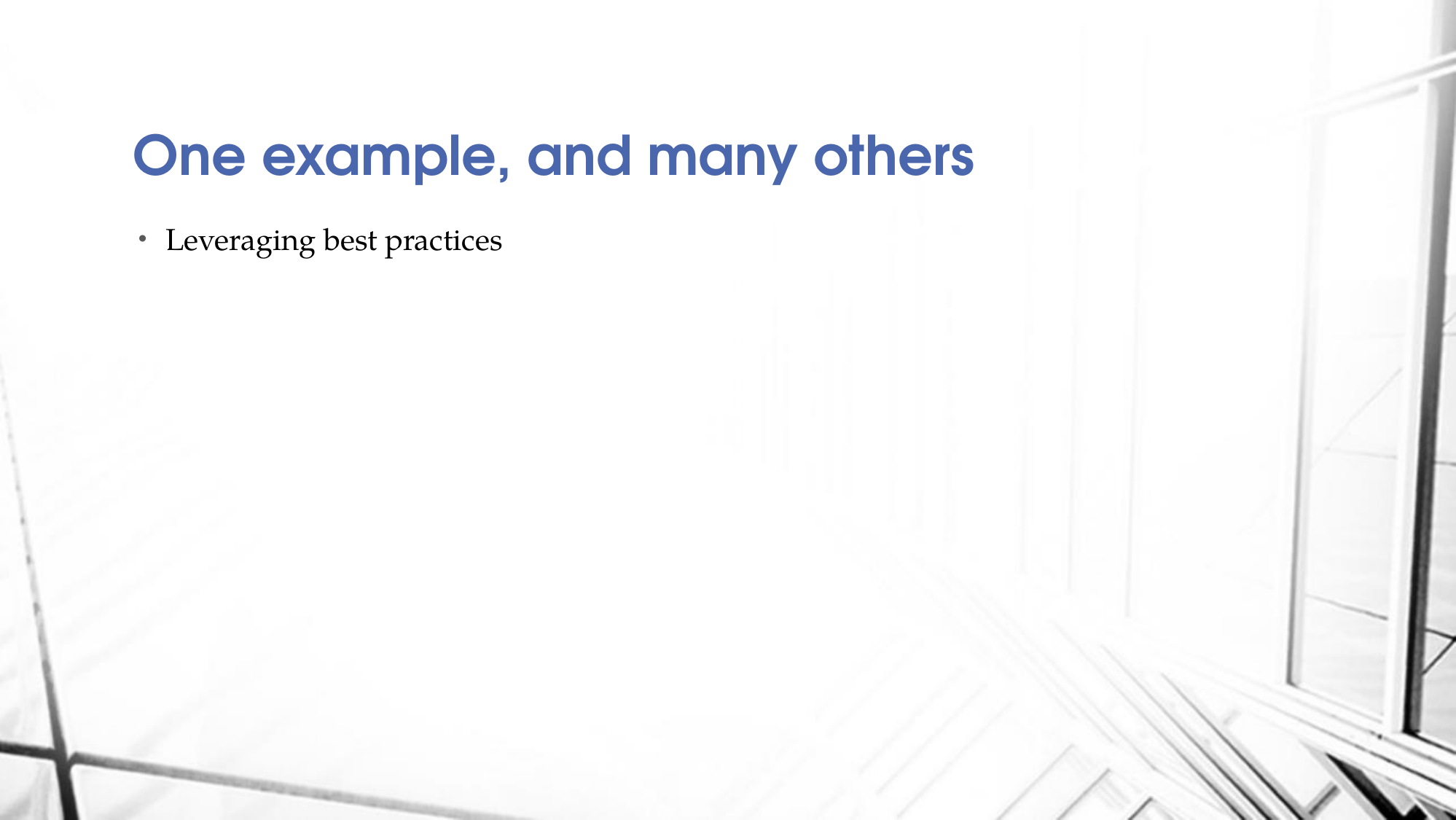

# One example, and many others
Leveraging best practices